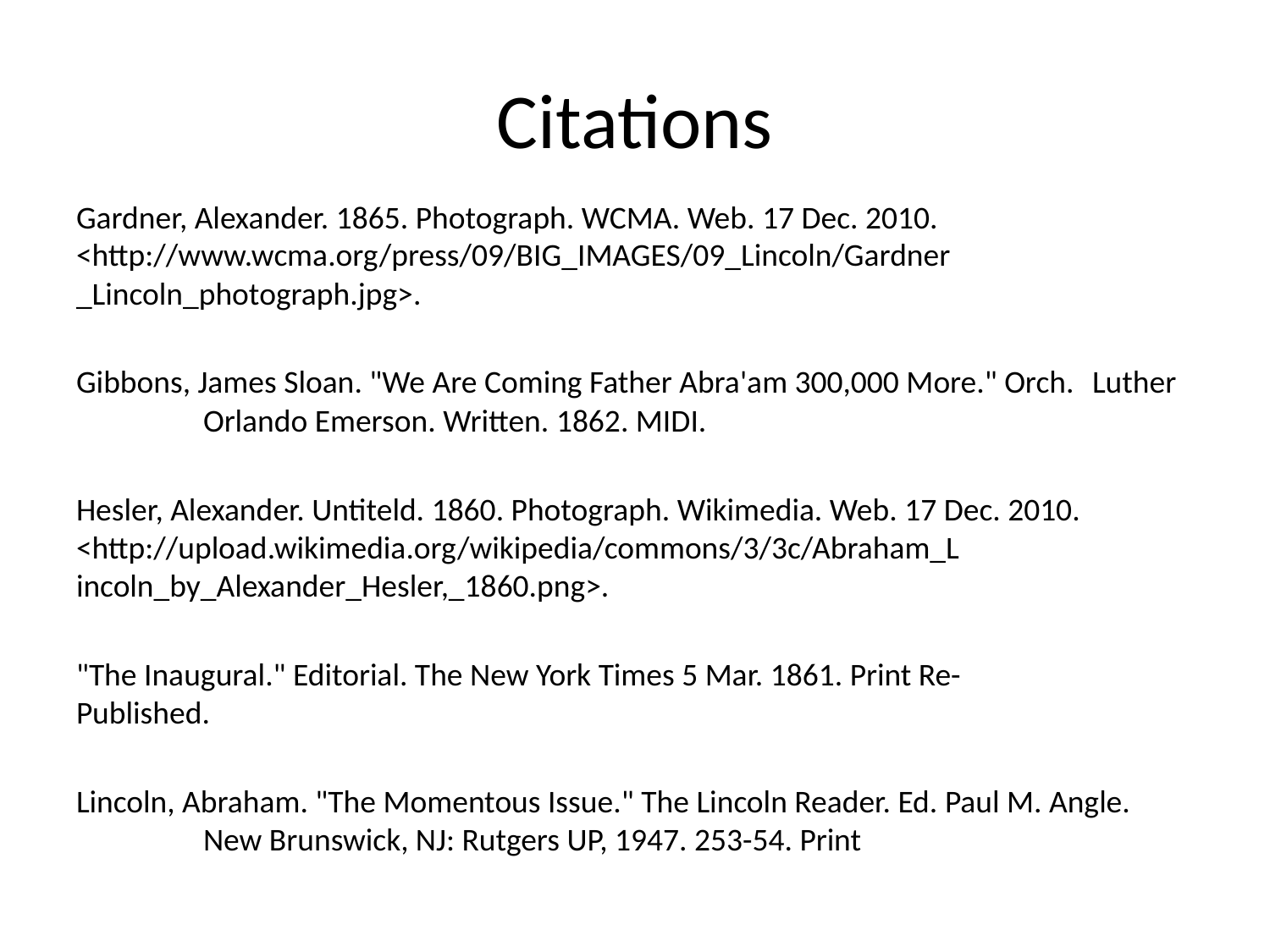

# Citations
Gardner, Alexander. 1865. Photograph. WCMA. Web. 17 Dec. 2010. 	<http://www.wcma.org/press/09/BIG_IMAGES/09_Lincoln/Gardner	_Lincoln_photograph.jpg>.

Gibbons, James Sloan. "We Are Coming Father Abra'am 300,000 More." Orch. 	Luther 	Orlando Emerson. Written. 1862. MIDI.

Hesler, Alexander. Untiteld. 1860. Photograph. Wikimedia. Web. 17 Dec. 2010. 	<http://upload.wikimedia.org/wikipedia/commons/3/3c/Abraham_L	incoln_by_Alexander_Hesler,_1860.png>.

"The Inaugural." Editorial. The New York Times 5 Mar. 1861. Print Re- 	Published.

Lincoln, Abraham. "The Momentous Issue." The Lincoln Reader. Ed. Paul M. Angle. 	New Brunswick, NJ: Rutgers UP, 1947. 253-54. Print